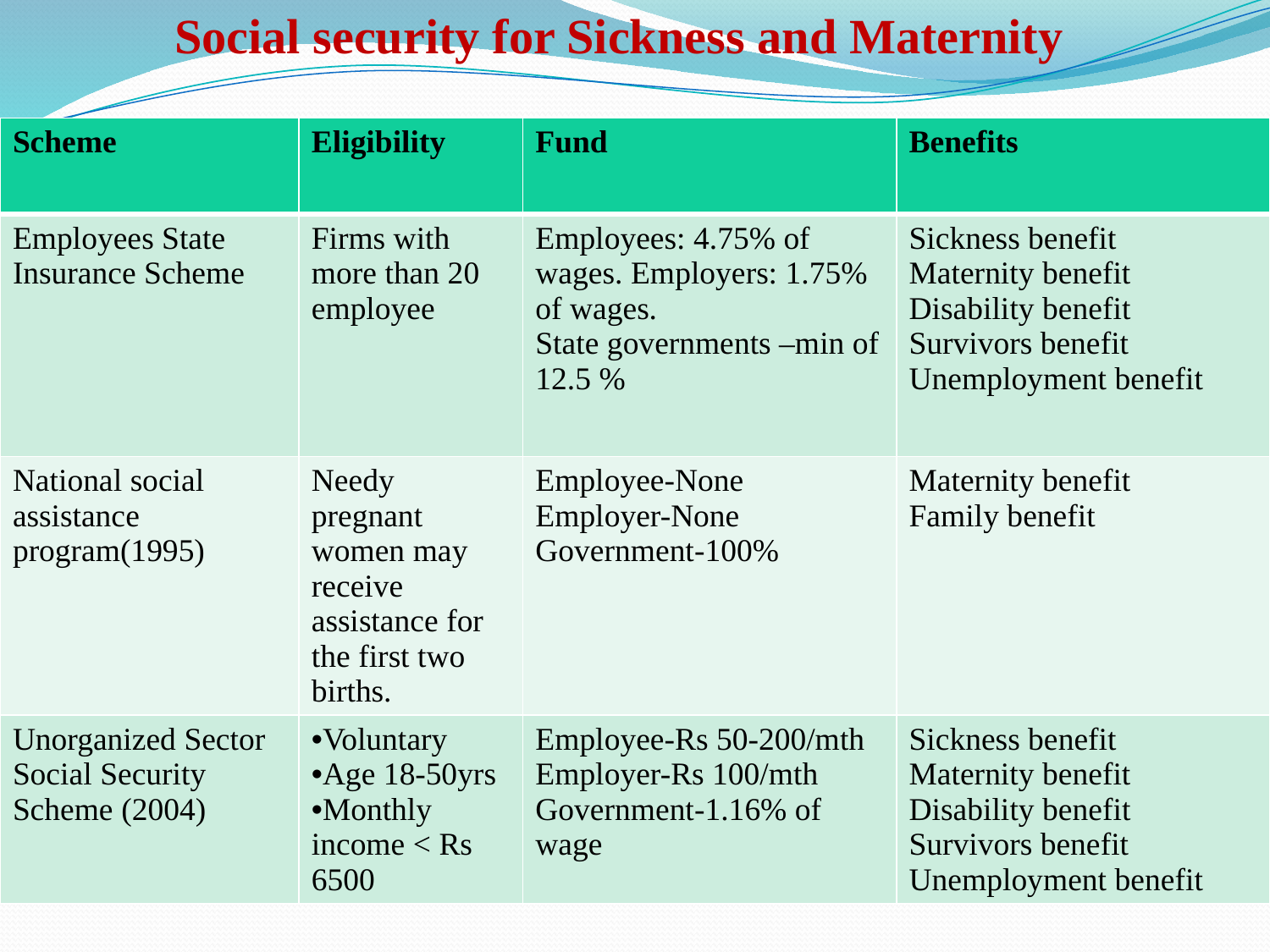

# Social security for Sickness and Maternity
| Scheme | Eligibility | Fund | Benefits |
| --- | --- | --- | --- |
| Employees State Insurance Scheme | Firms with more than 20 employee | Employees: 4.75% of wages. Employers: 1.75% of wages. State governments –min of 12.5 % | Sickness benefit Maternity benefit Disability benefit Survivors benefit Unemployment benefit |
| National social assistance program(1995) | Needy pregnant women may receive assistance for the first two births. | Employee-None Employer-None Government-100% | Maternity benefit Family benefit |
| Unorganized Sector Social Security Scheme (2004) | Voluntary Age 18-50yrs Monthly income < Rs 6500 | Employee-Rs 50-200/mth Employer-Rs 100/mth Government-1.16% of wage | Sickness benefit Maternity benefit Disability benefit Survivors benefit Unemployment benefit |